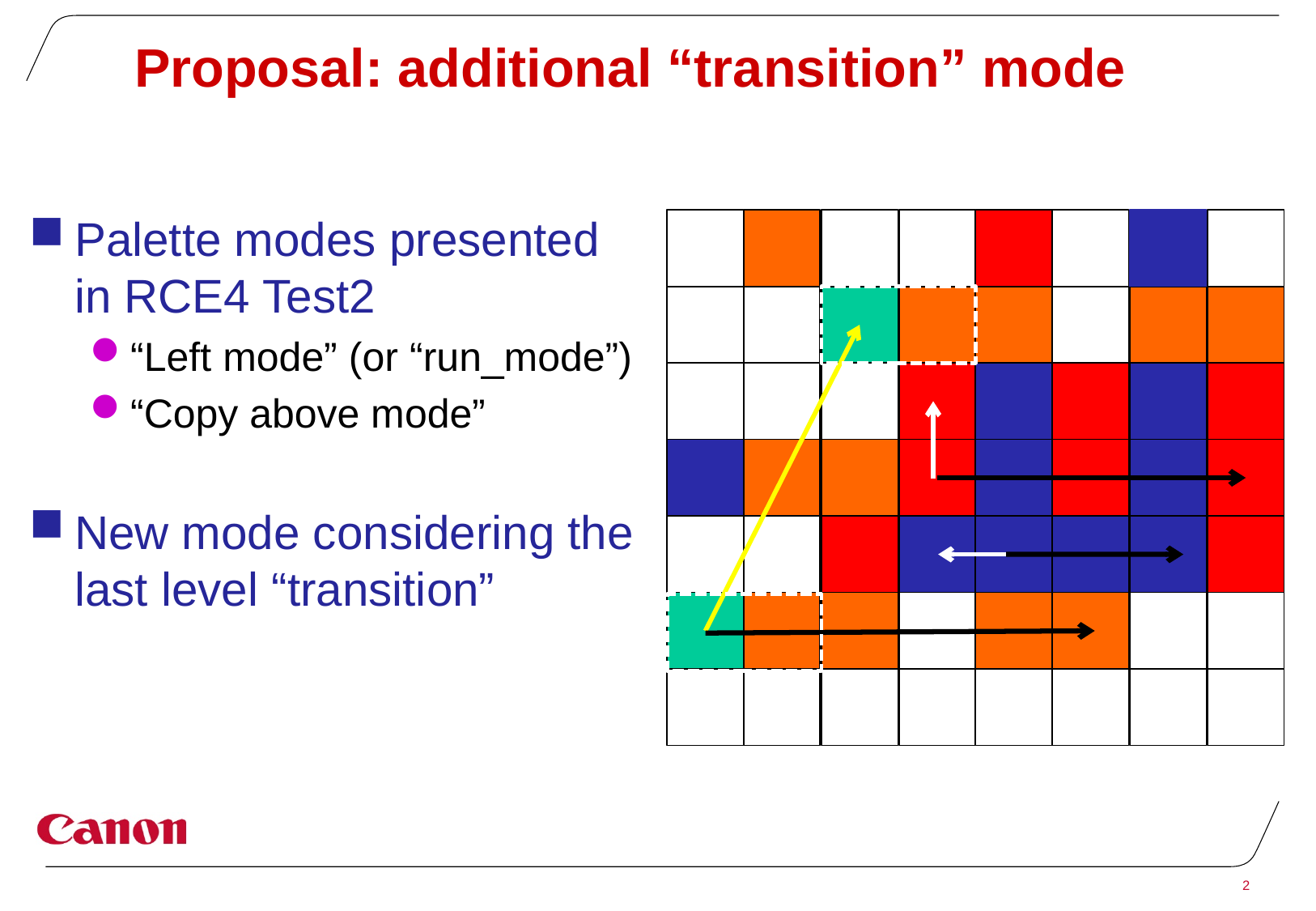

# Proposal: additional “transition” mode
Palette modes presented in RCE4 Test2
“Left mode” (or “run_mode”)
“Copy above mode”

New mode considering the last level “transition”

2